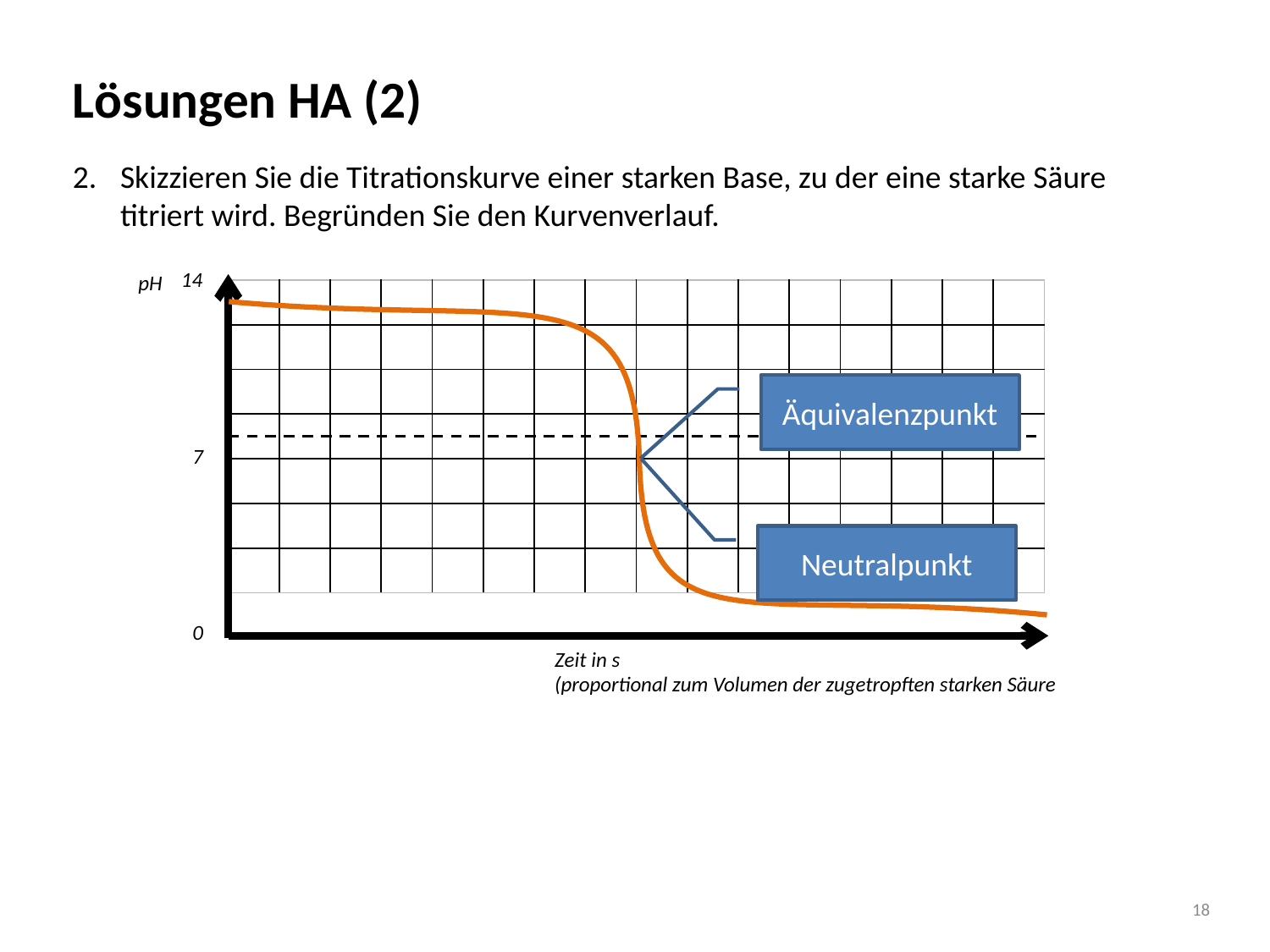

# Lösungen HA (2)
Skizzieren Sie die Titrationskurve einer starken Base, zu der eine starke Säure titriert wird. Begründen Sie den Kurvenverlauf.

14
pH
|  |  |  |  |  |  |  |  |  |  |  |  |  |  |  |  |
| --- | --- | --- | --- | --- | --- | --- | --- | --- | --- | --- | --- | --- | --- | --- | --- |
|  |  |  |  |  |  |  |  |  |  |  |  |  |  |  |  |
|  |  |  |  |  |  |  |  |  |  |  |  |  |  |  |  |
|  |  |  |  |  |  |  |  |  |  |  |  |  |  |  |  |
|  |  |  |  |  |  |  |  |  |  |  |  |  |  |  |  |
|  |  |  |  |  |  |  |  |  |  |  |  |  |  |  |  |
|  |  |  |  |  |  |  |  |  |  |  |  |  |  |  |  |

Äquivalenzpunkt
7
Neutralpunkt
0
Zeit in s
(proportional zum Volumen der zugetropften starken Säure
18